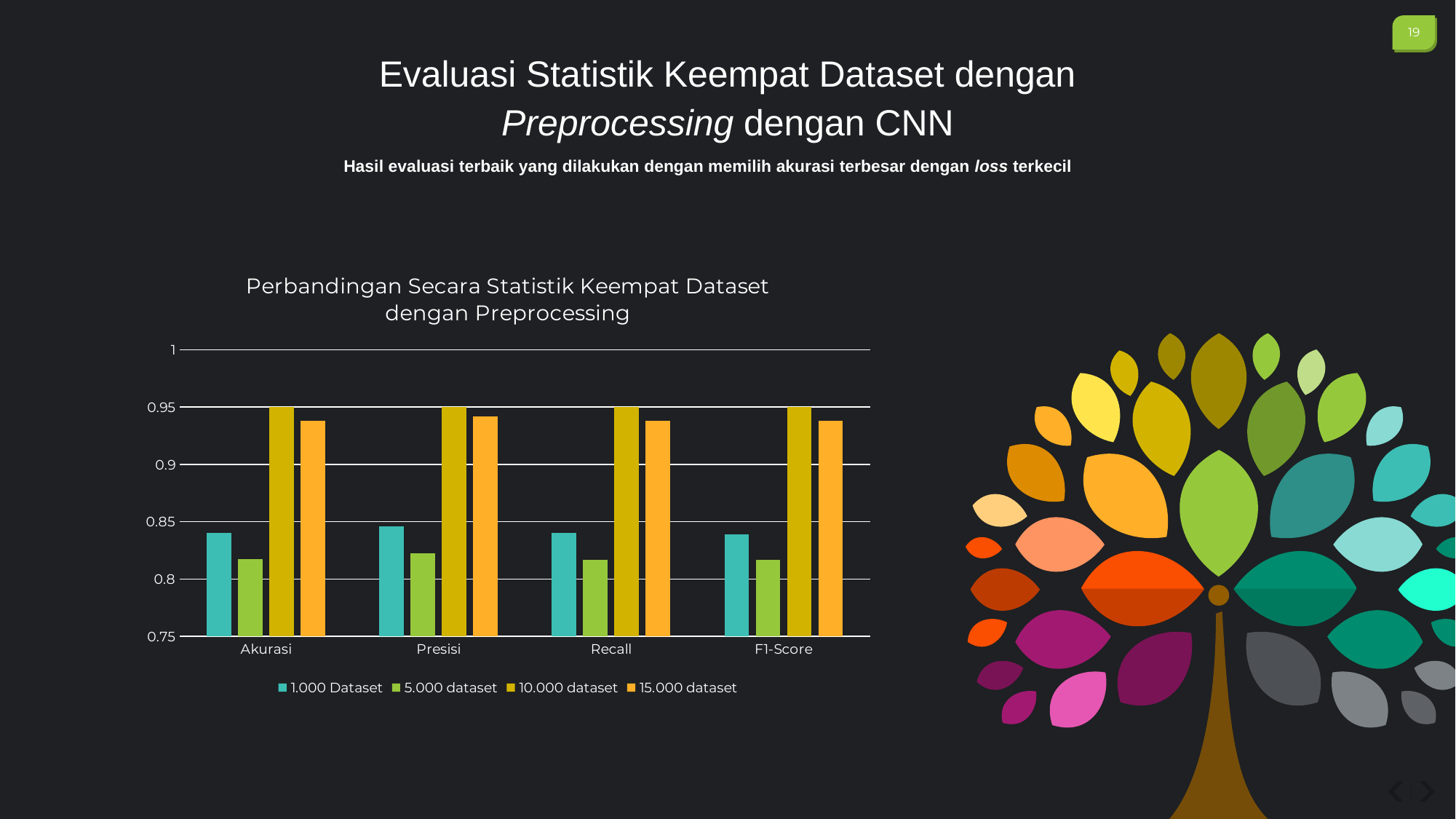

Evaluasi Statistik Keempat Dataset dengan Preprocessing dengan CNN
Hasil evaluasi terbaik yang dilakukan dengan memilih akurasi terbesar dengan loss terkecil

### Chart: Perbandingan Secara Statistik Keempat Dataset dengan Preprocessing

| Category | 1.000 Dataset | 5.000 dataset | 10.000 dataset | 15.000 dataset |
|---|---|---|---|---|
| Akurasi | 0.84 | 0.8176 | 0.95 | 0.938 |
| Presisi | 0.846 | 0.8227 | 0.95 | 0.942 |
| Recall | 0.84 | 0.817 | 0.95 | 0.938 |
| F1-Score | 0.839 | 0.817 | 0.95 | 0.938 |